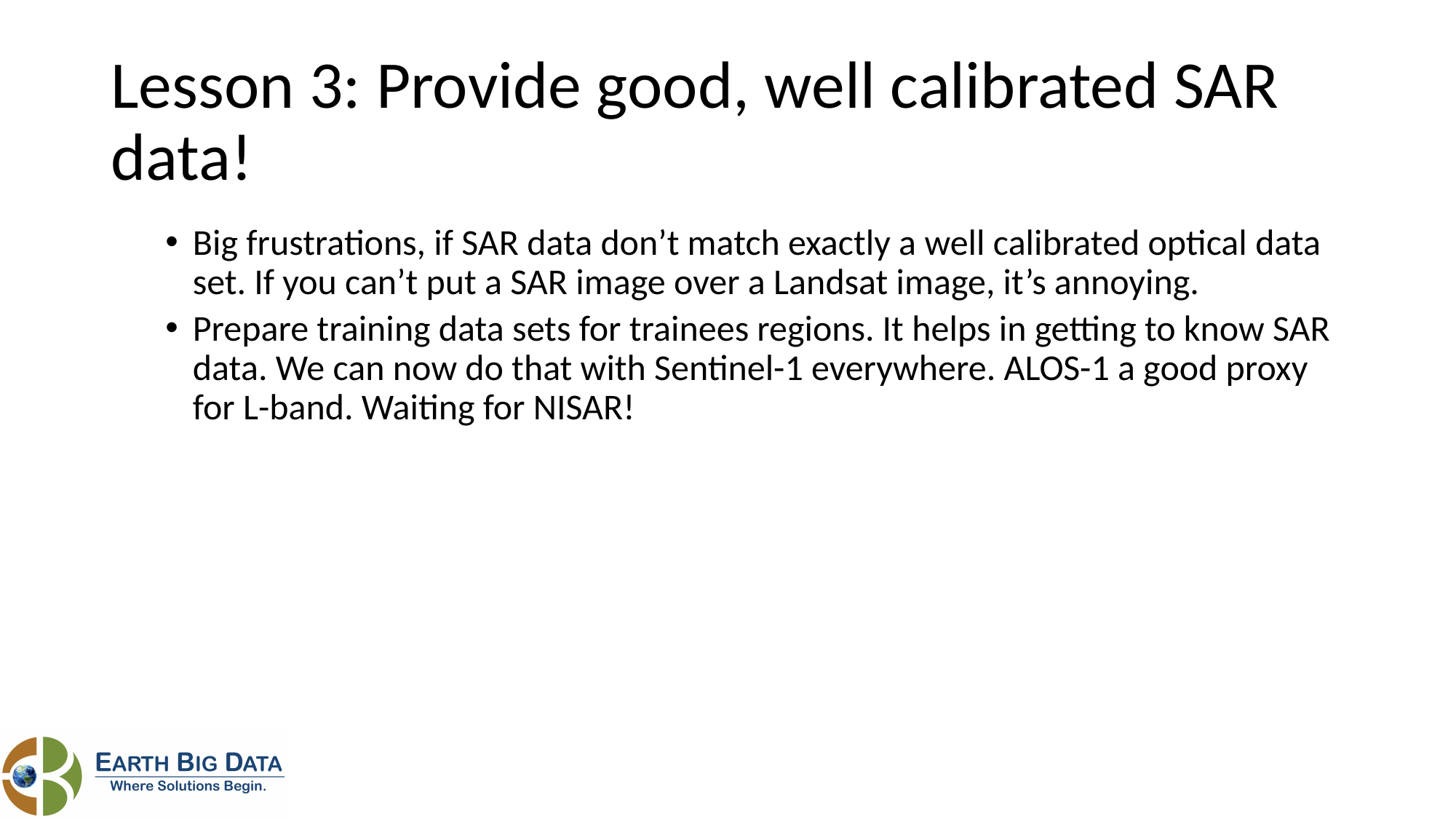

# Lesson 3: Provide good, well calibrated SAR data!
Big frustrations, if SAR data don’t match exactly a well calibrated optical data set. If you can’t put a SAR image over a Landsat image, it’s annoying.
Prepare training data sets for trainees regions. It helps in getting to know SAR data. We can now do that with Sentinel-1 everywhere. ALOS-1 a good proxy for L-band. Waiting for NISAR!